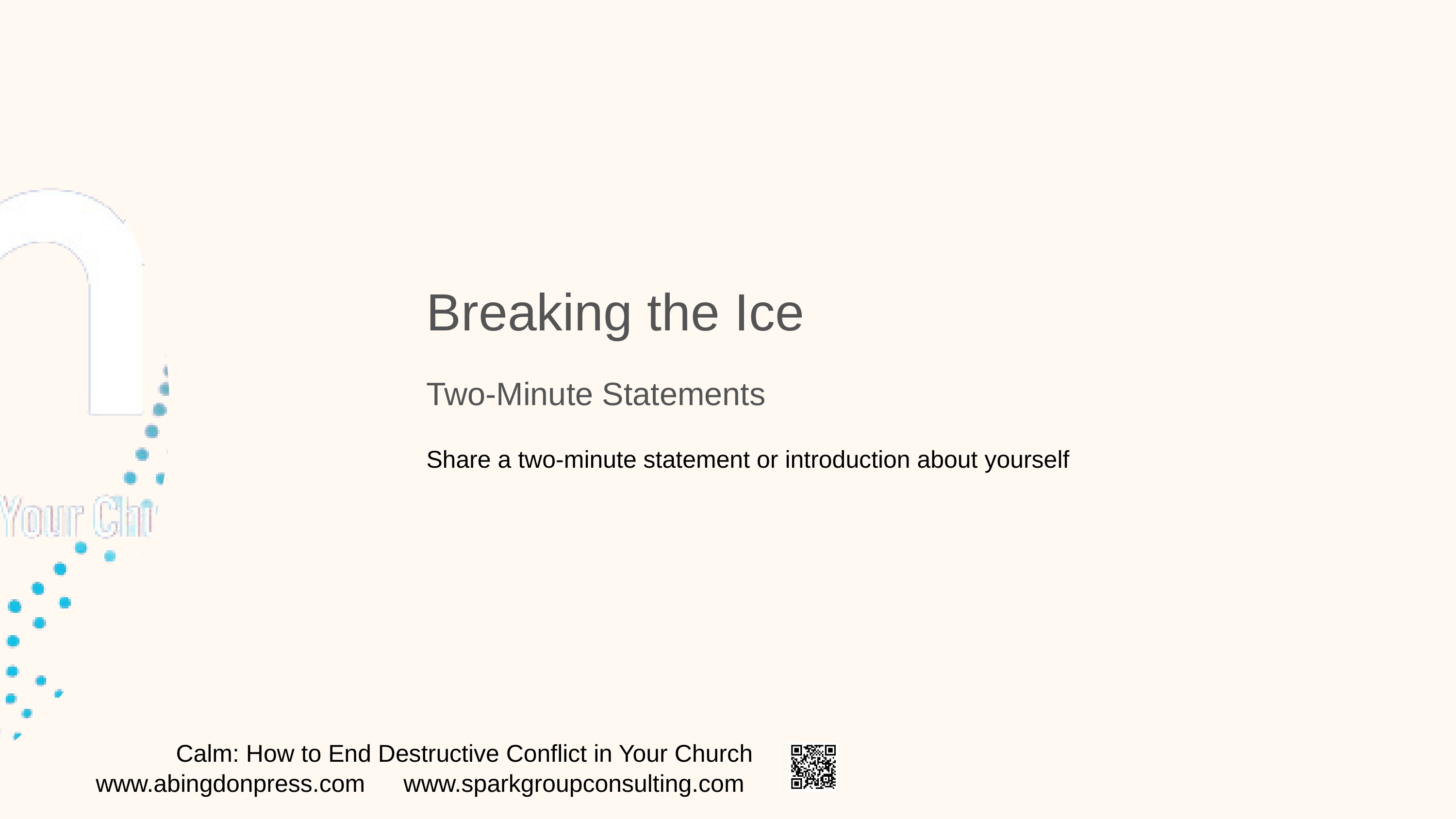

Breaking the Ice
Two-Minute Statements
Share a two-minute statement or introduction about yourself
Calm: How to End Destructive Conflict in Your Church

www.abingdonpress.com
www.sparkgroupconsulting.com